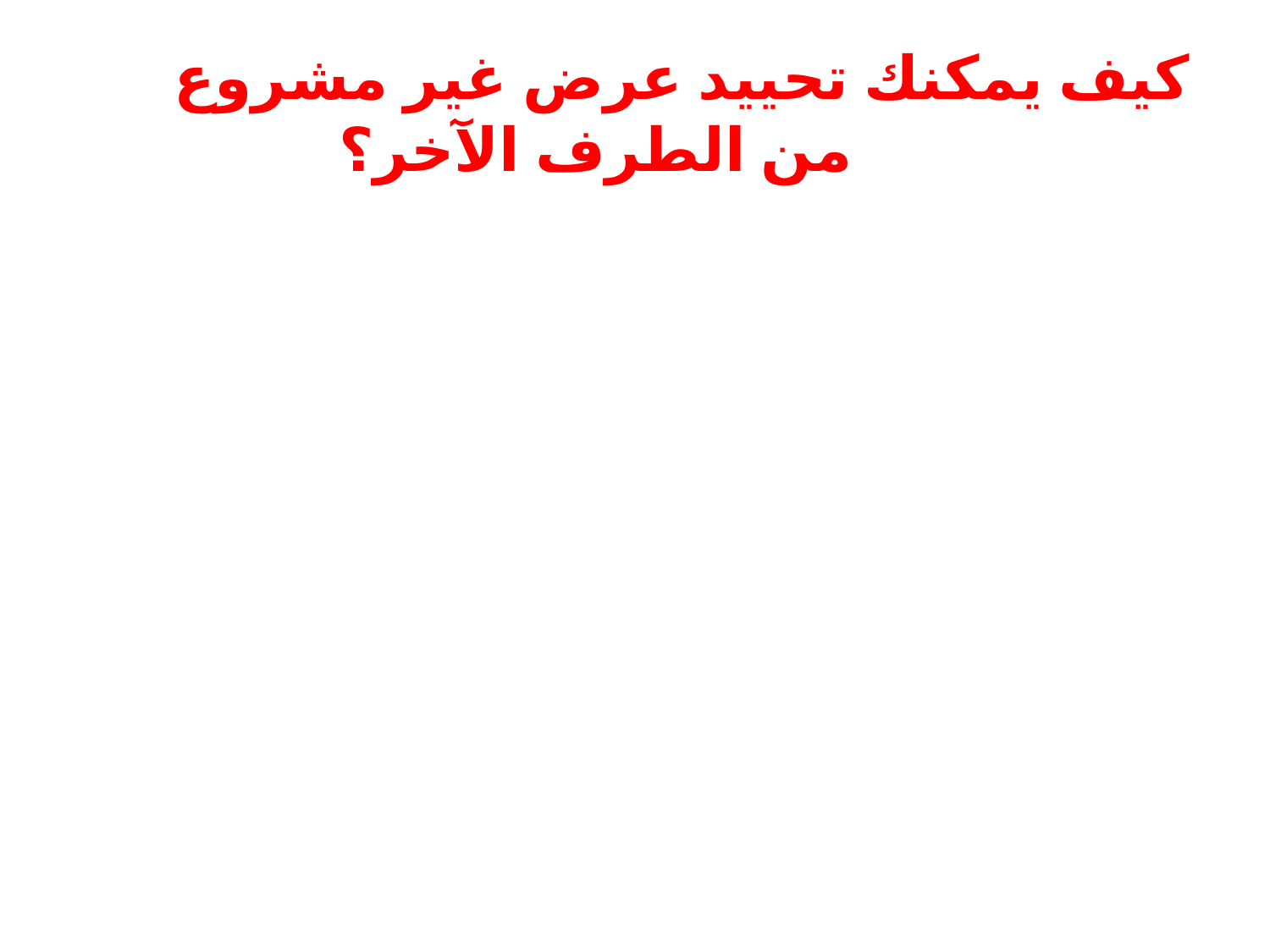

# كيف يمكنك تحييد عرض غير مشروع            من الطرف الآخر؟
المشروعية
اطرح الأسئلة:
من أين جاء هذا الرقم؟